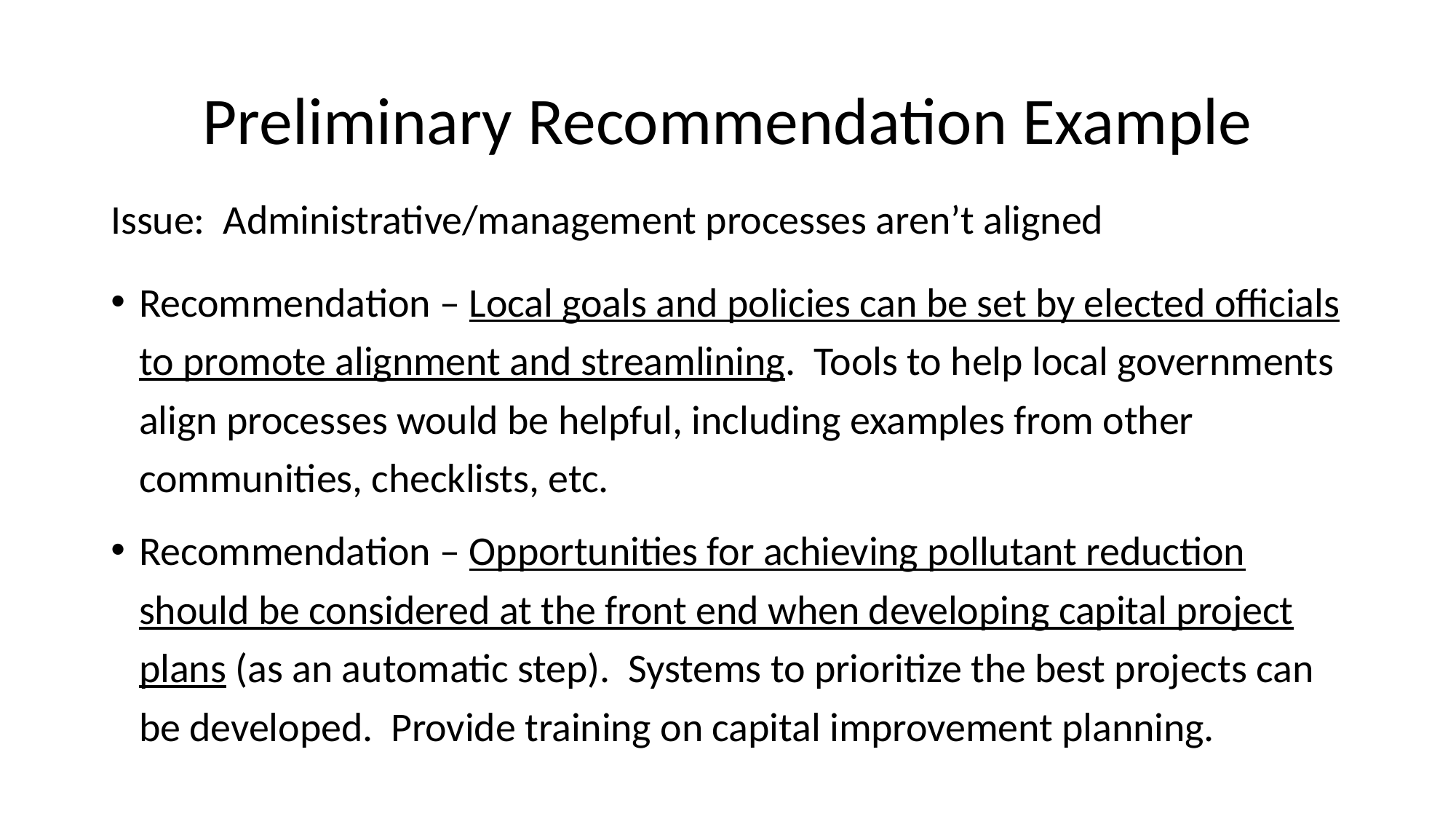

# Preliminary Recommendation Example
Issue:  Administrative/management processes aren’t aligned
Recommendation – Local goals and policies can be set by elected officials to promote alignment and streamlining.  Tools to help local governments align processes would be helpful, including examples from other communities, checklists, etc.
Recommendation – Opportunities for achieving pollutant reduction should be considered at the front end when developing capital project plans (as an automatic step).  Systems to prioritize the best projects can be developed.  Provide training on capital improvement planning.